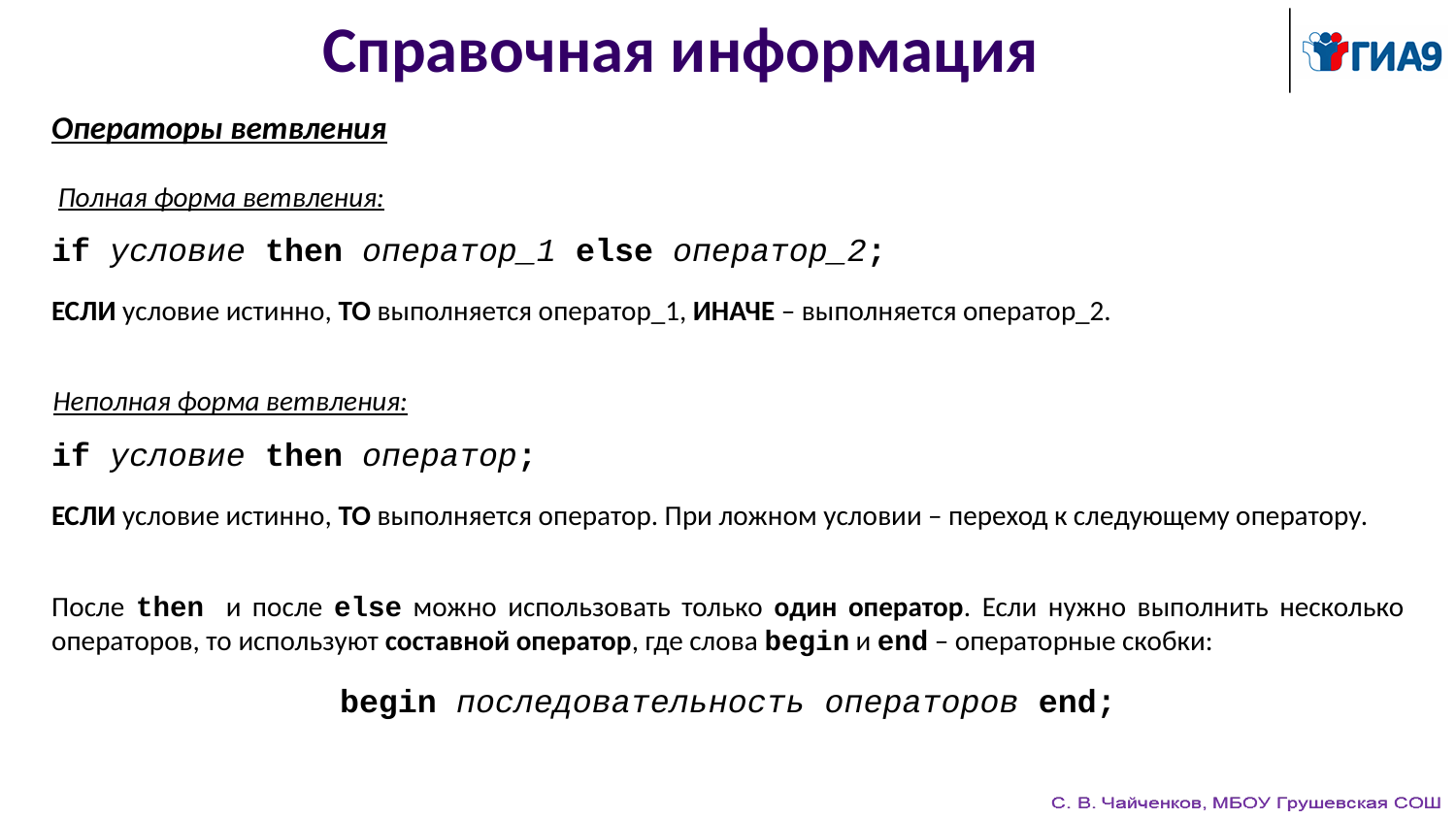

# Справочная информация
Операторы ветвления
Полная форма ветвления:
if условие then оператор_1 else оператор_2;
ЕСЛИ условие истинно, ТО выполняется оператор_1, ИНАЧЕ – выполняется оператор_2.
Неполная форма ветвления:
if условие then оператор;
ЕСЛИ условие истинно, ТО выполняется оператор. При ложном условии – переход к следующему оператору.
После then  и после else можно использовать только один оператор. Если нужно выполнить несколько операторов, то используют составной оператор, где слова begin и end – операторные скобки:
begin последовательность операторов end;